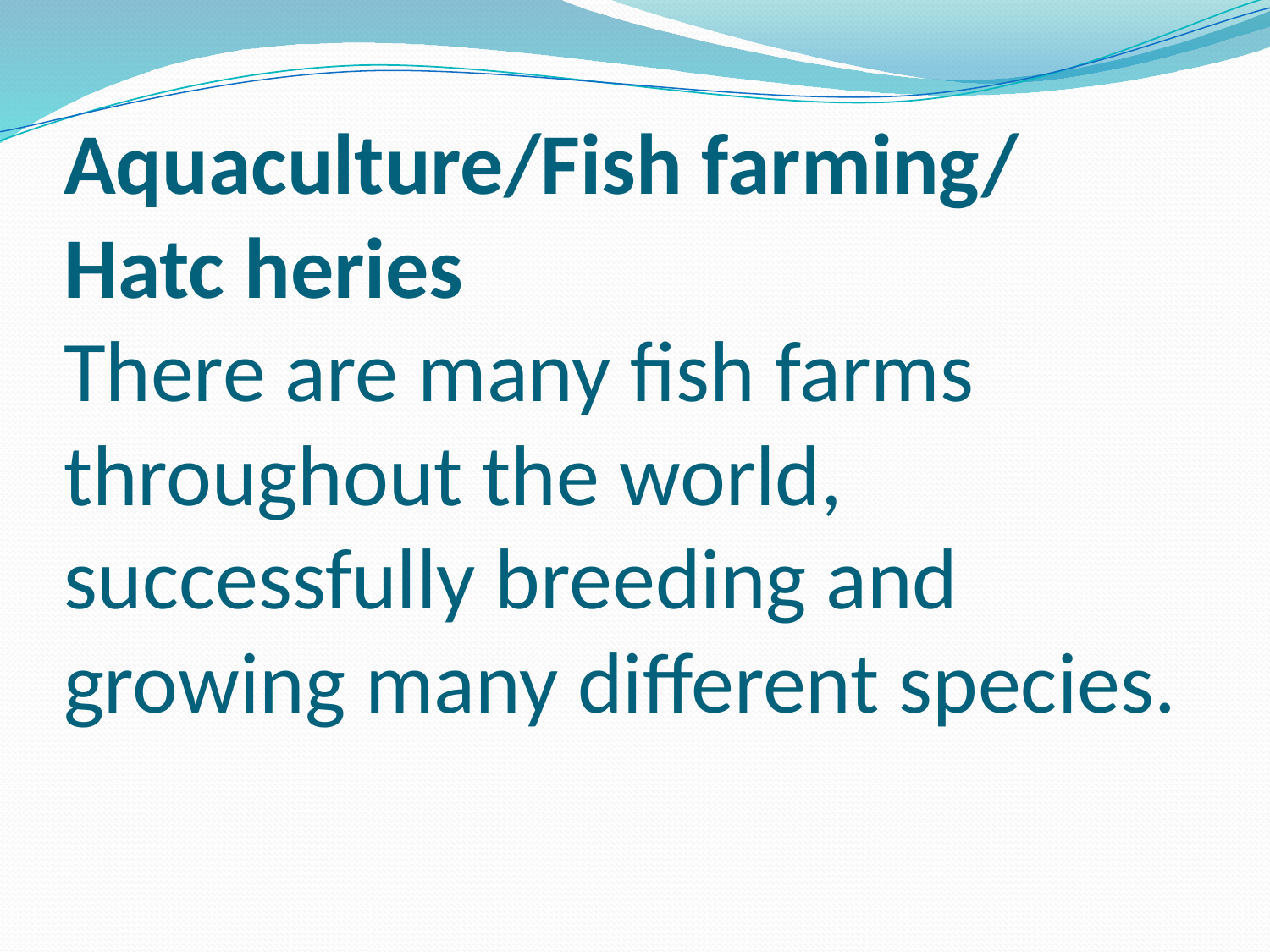

# Aquaculture/Fish farming/ Hatc heries There are many fish farms  throughout the world, successfully breeding and growing many different species.